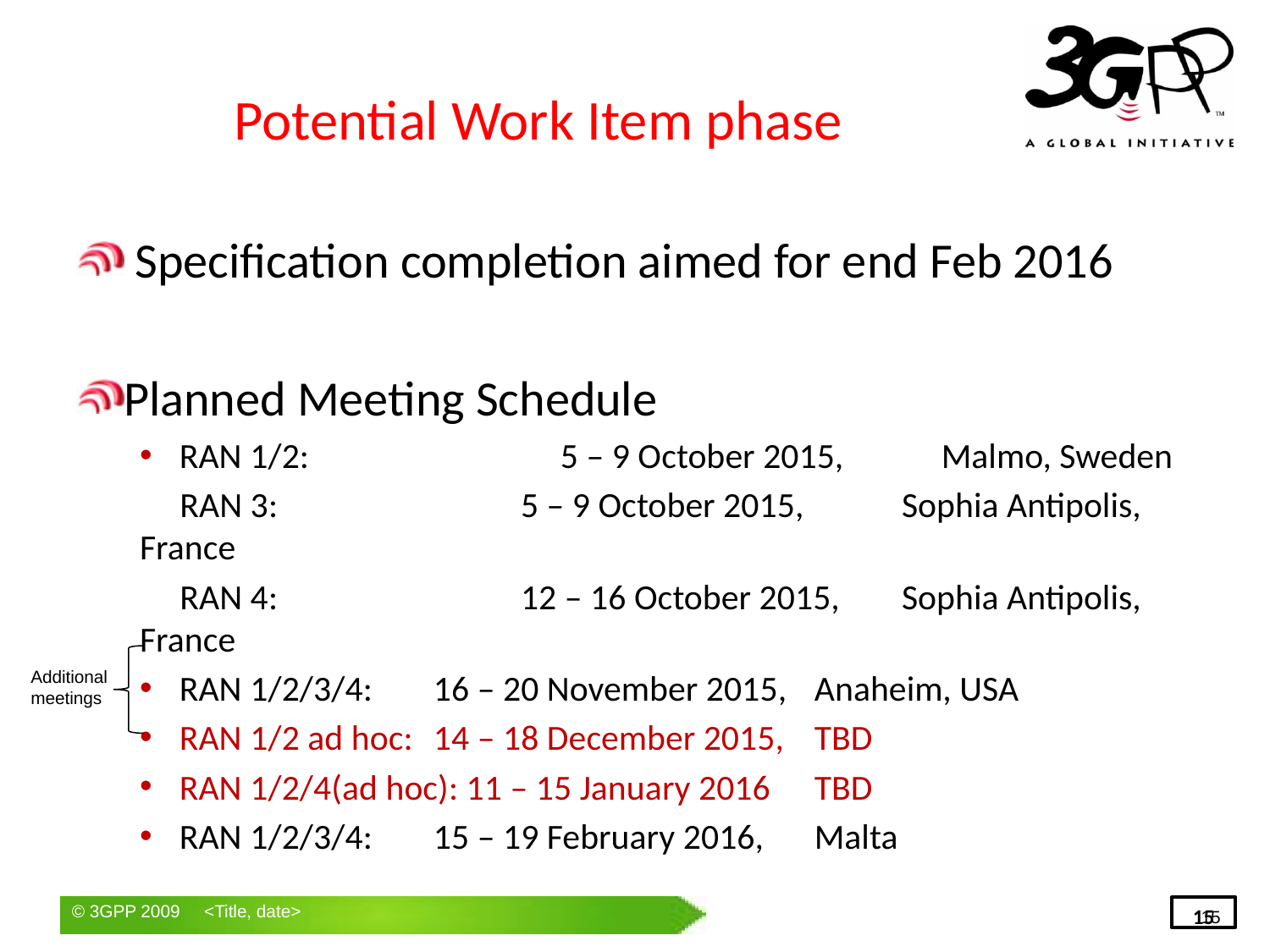

# Potential Work Item phase
 Specification completion aimed for end Feb 2016

Planned Meeting Schedule
RAN 1/2:  		5 – 9 October 2015, 	Malmo, Sweden
     RAN 3:  		5 – 9 October 2015, 	Sophia Antipolis, France
     RAN 4:  		12 – 16 October 2015, 	Sophia Antipolis, France
RAN 1/2/3/4: 	16 – 20 November 2015, 	Anaheim, USA
RAN 1/2 ad hoc:  	14 – 18 December 2015, 	TBD
RAN 1/2/4(ad hoc): 11 – 15 January 2016	TBD
RAN 1/2/3/4:  	15 – 19 February 2016, 	Malta

Additional meetings
15